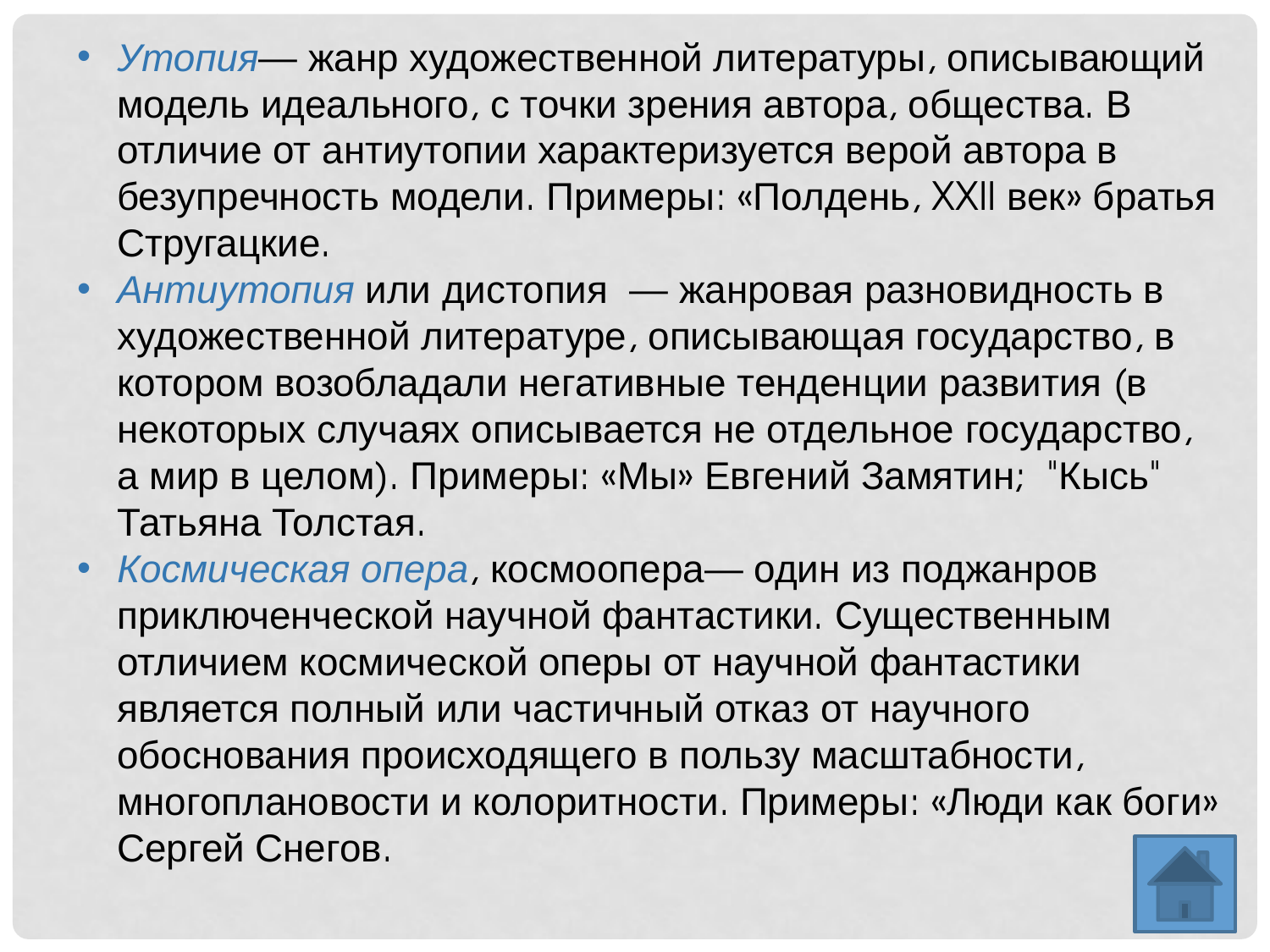

Утопия— жанр художественной литературы, описывающий модель идеального, с точки зрения автора, общества. В отличие от антиутопии характеризуется верой автора в безупречность модели. Примеры: «Полдень, XXII век» братья Стругацкие.
Антиутопия или дистопия  — жанровая разновидность в художественной литературе, описывающая государство, в котором возобладали негативные тенденции развития (в некоторых случаях описывается не отдельное государство, а мир в целом). Примеры: «Мы» Евгений Замятин;  "Кысь" Татьяна Толстая.
Космическая опера, космоопера— один из поджанров приключенческой научной фантастики. Существенным отличием космической оперы от научной фантастики является полный или частичный отказ от научного обоснования происходящего в пользу масштабности, многоплановости и колоритности. Примеры: «Люди как боги» Сергей Снегов.